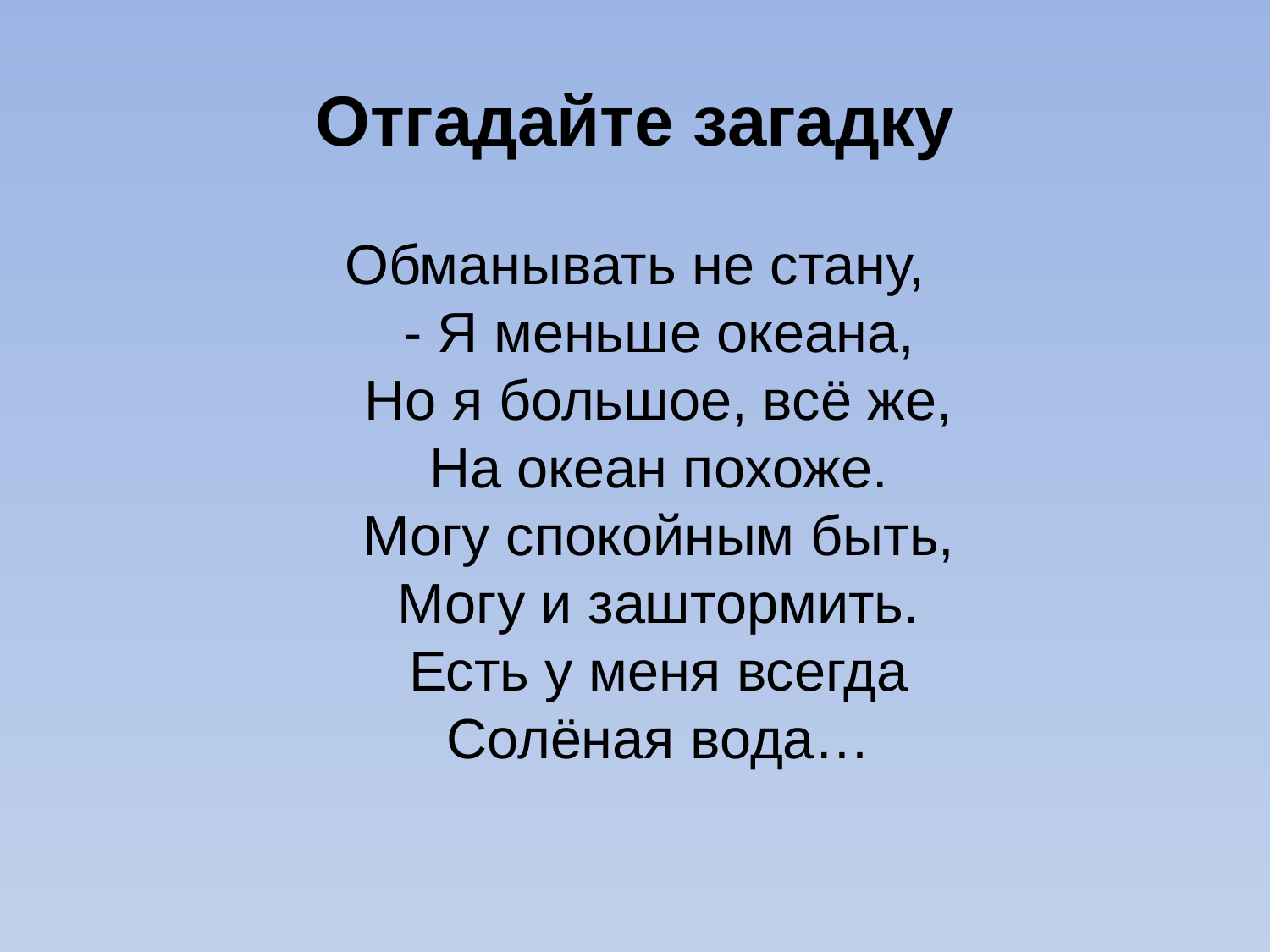

# Отгадайте загадку
Обманывать не стану,
- Я меньше океана,
Но я большое, всё же,
На океан похоже.
Могу спокойным быть,
Могу и заштормить.
Есть у меня всегда
Солёная вода…